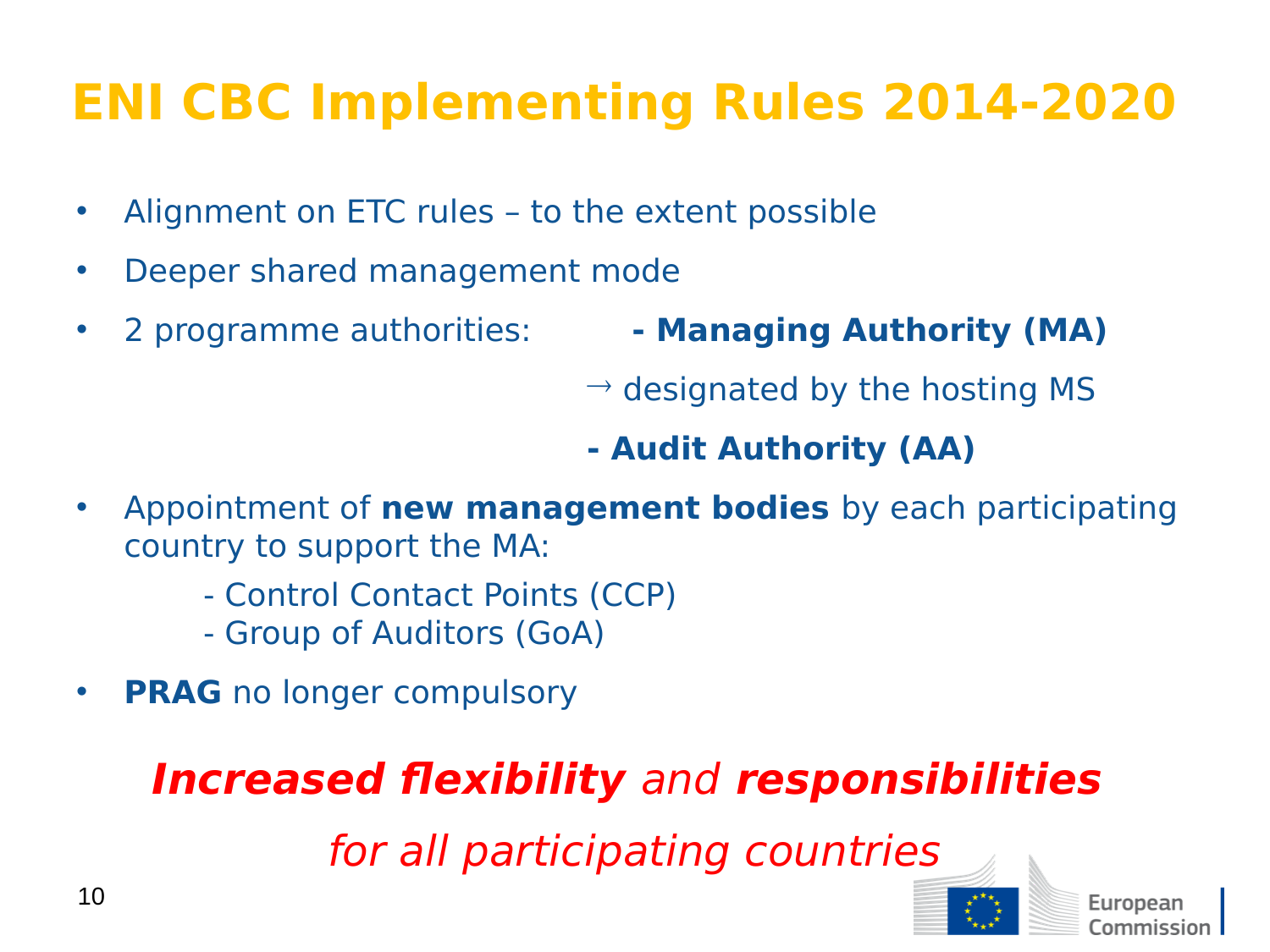

# ENI CBC Implementing Rules 2014-2020
Alignment on ETC rules – to the extent possible
Deeper shared management mode
2 programme authorities:	- Managing Authority (MA)
 designated by the hosting MS
- Audit Authority (AA)
Appointment of new management bodies by each participating country to support the MA:
	- Control Contact Points (CCP)
	- Group of Auditors (GoA)
PRAG no longer compulsory
Increased flexibility and responsibilities
for all participating countries

10